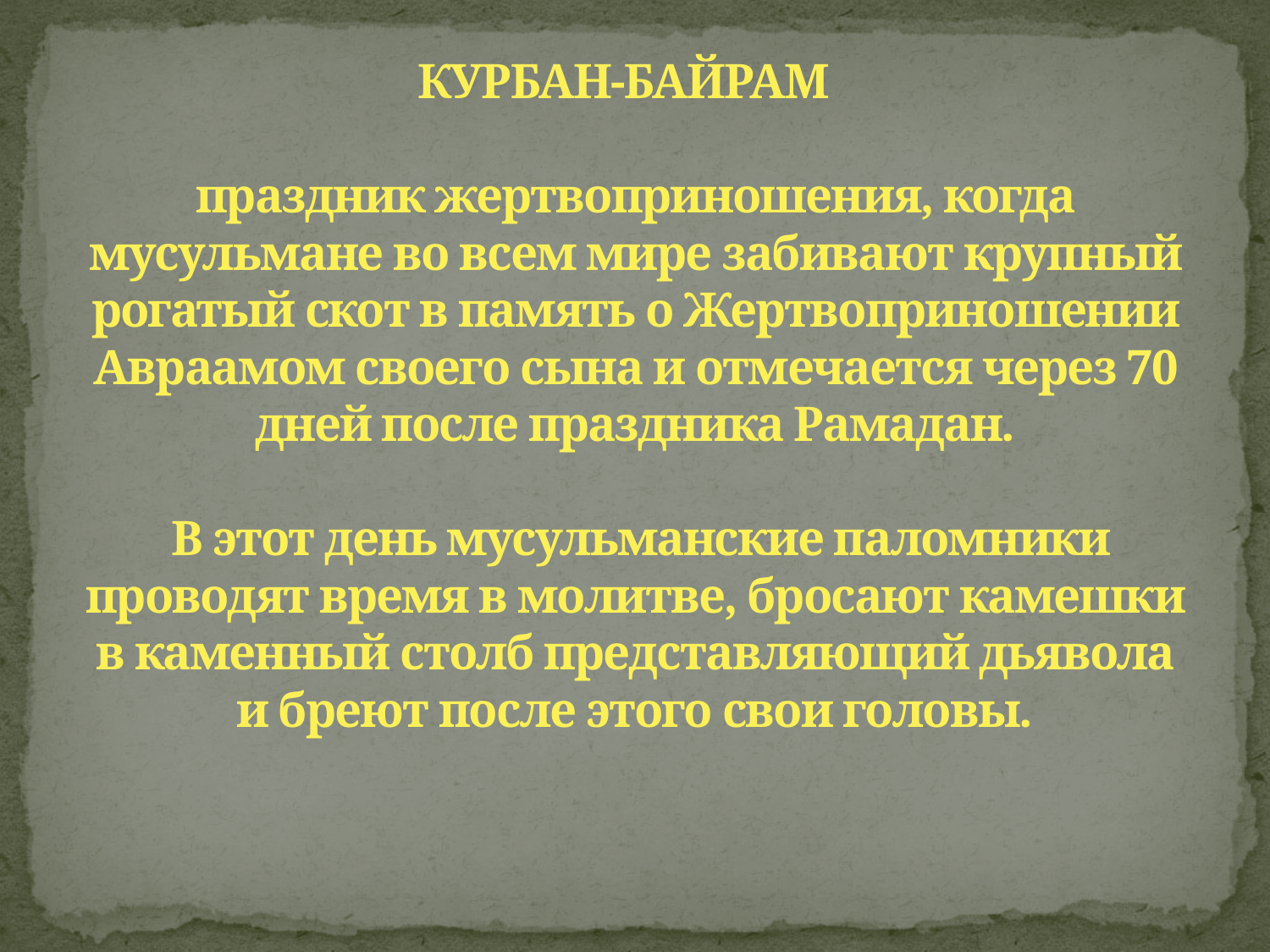

# КУРБАН-БАЙРАМ праздник жертвоприношения, когда мусульмане во всем мире забивают крупный рогатый скот в память о Жертвоприношении Авраамом своего сына и отмечается через 70 дней после праздника Рамадан. В этот день мусульманские паломники проводят время в молитве, бросают камешки в каменный столб представляющий дьявола и бреют после этого свои головы.